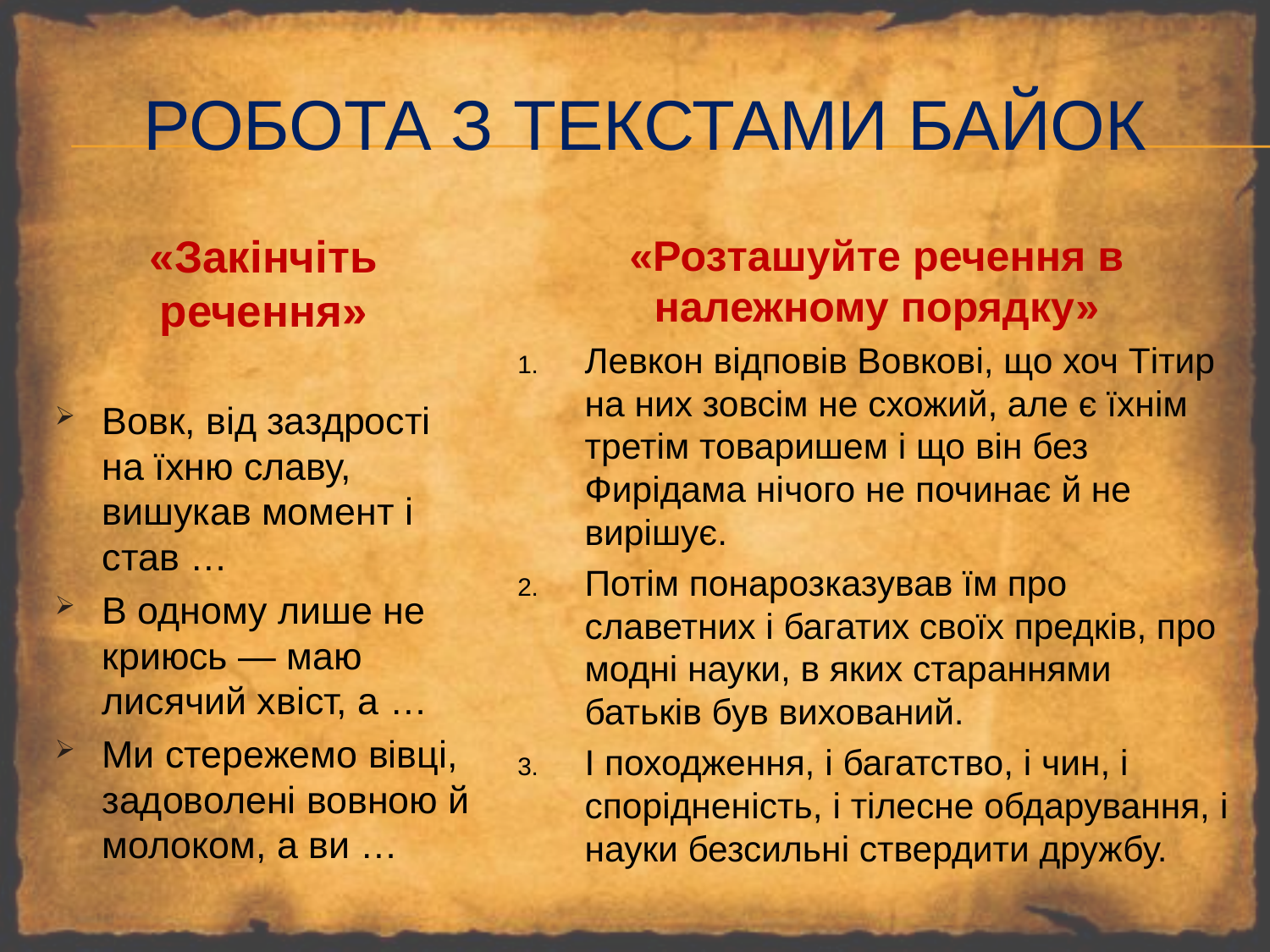

# Робота з текстами байок
«Закінчіть речення»

Вовк, від заздростi на їхню славу, вишукав момент i став …
В одному лише не криюсь — маю лисячий хвiст, а …
Ми стережемо вiвцi, задоволенi вовною й молоком, а ви …
«Розташуйте речення в належному порядку»
Левкон вiдповiв Вовковi, що хоч Тiтир на них зовсiм не схожий, але є їхнiм третiм товаришем i що вiн без Фирiдама нiчого не починає й не вирiшує.
Потiм понарозказував їм про славетних i багатих своїх предкiв, про моднi науки, в яких стараннями батькiв був вихований.
I походження, i багатство, i чин, i спорiдненiсть, i тiлесне обдарування, i науки безсильнi ствердити дружбу.